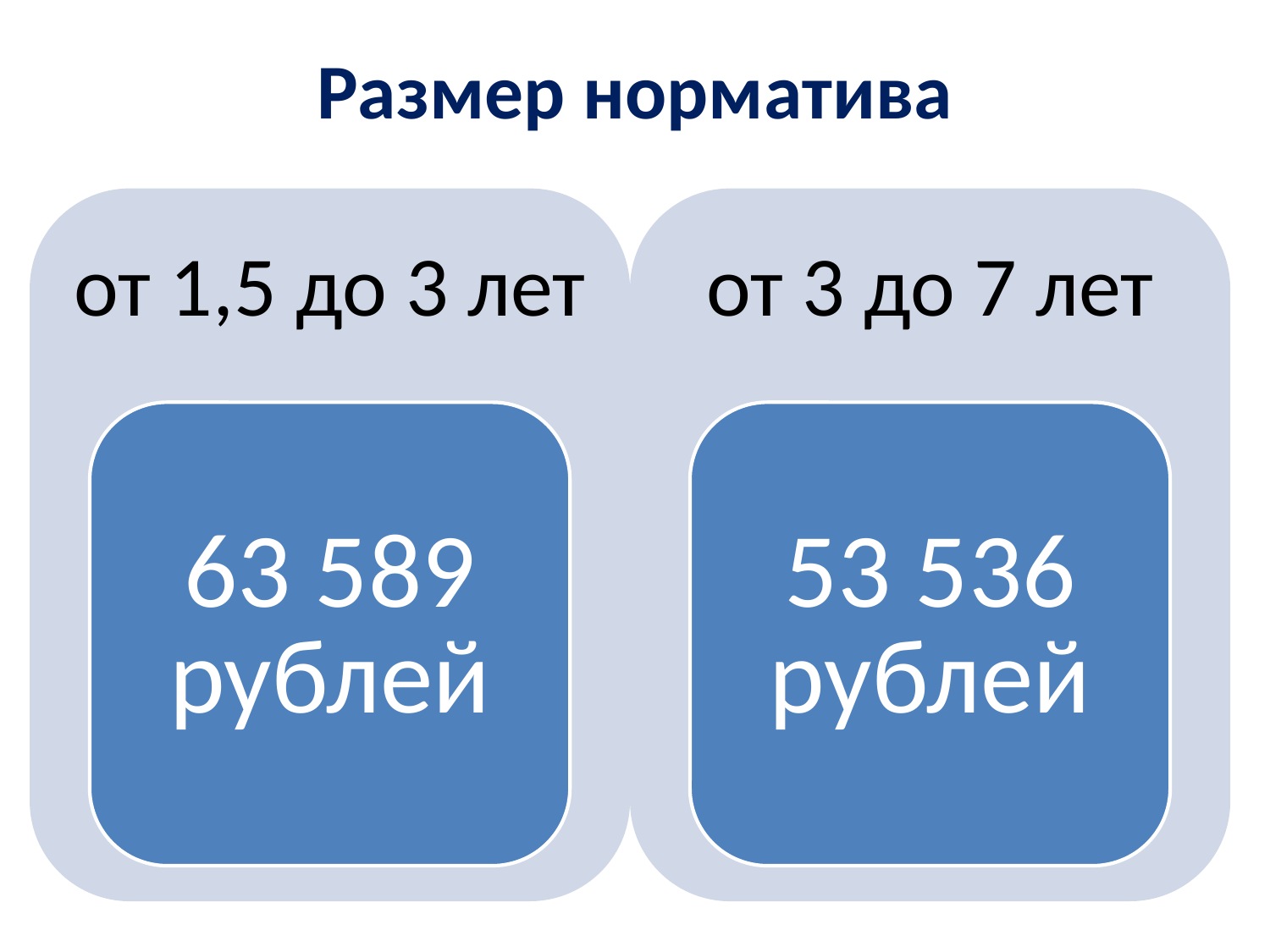

# Размер норматива
от 1,5 до 3 лет
от 3 до 7 лет
63 589 рублей
53 536 рублей